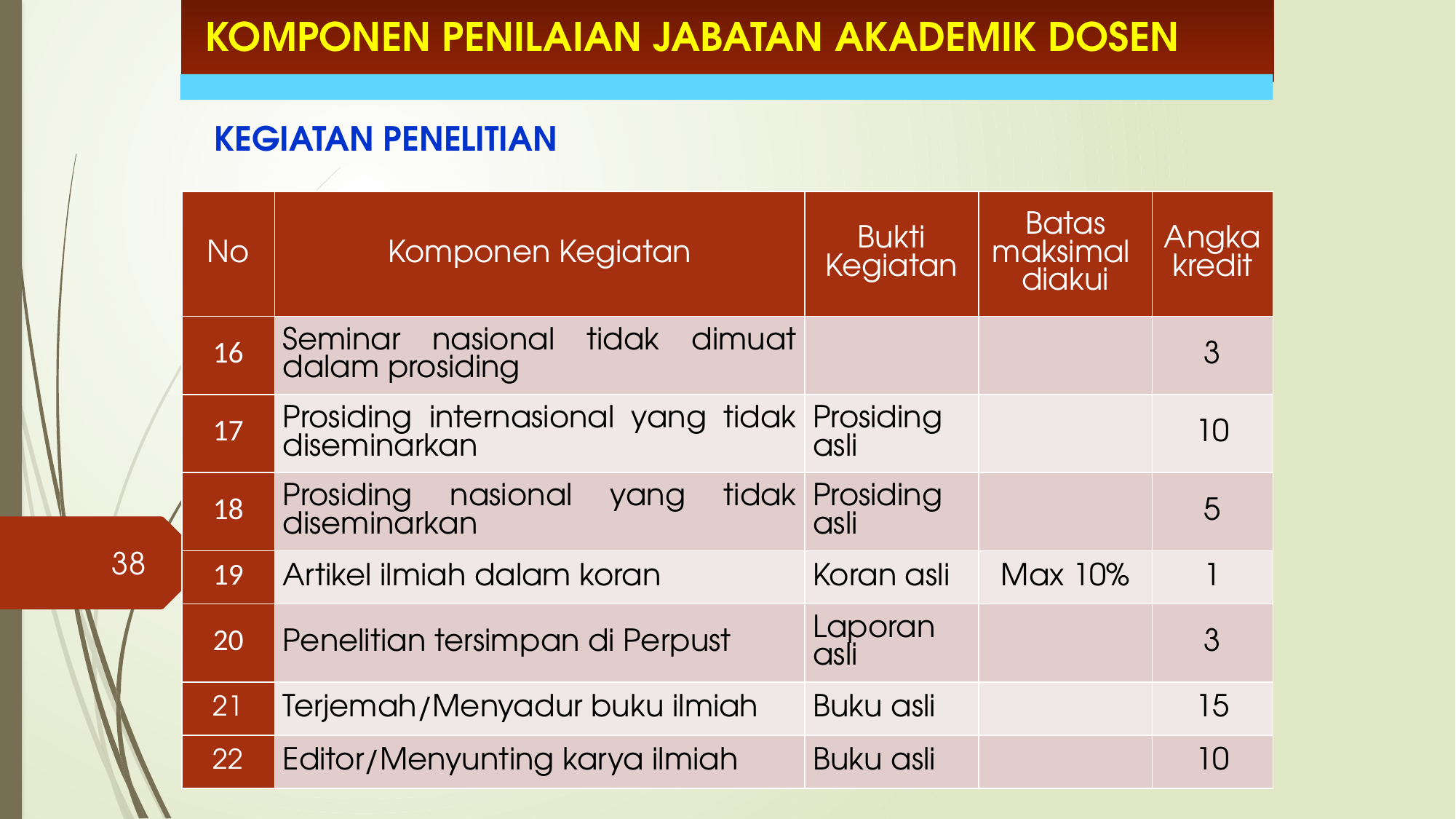

KOMPONEN PENILAIAN JABATAN AKADEMIK DOSEN

KEGIATAN PENELITIAN
| No | Komponen Kegiatan | Bukti Kegiatan | Batas maksimal diakui | Angka kredit |
| --- | --- | --- | --- | --- |
| 16 | Seminar nasional tidak dimuat dalam prosiding |  |  | 3 |
| 17 | Prosiding internasional yang tidak diseminarkan | Prosiding asli |  | 10 |
| 18 | Prosiding nasional yang tidak diseminarkan | Prosiding asli |  | 5 |
| 19 | Artikel ilmiah dalam koran | Koran asli | Max 10% | 1 |
| 20 | Penelitian tersimpan di Perpust | Laporan asli |  | 3 |
| 21 | Terjemah/Menyadur buku ilmiah | Buku asli |  | 15 |
| 22 | Editor/Menyunting karya ilmiah | Buku asli |  | 10 |
38